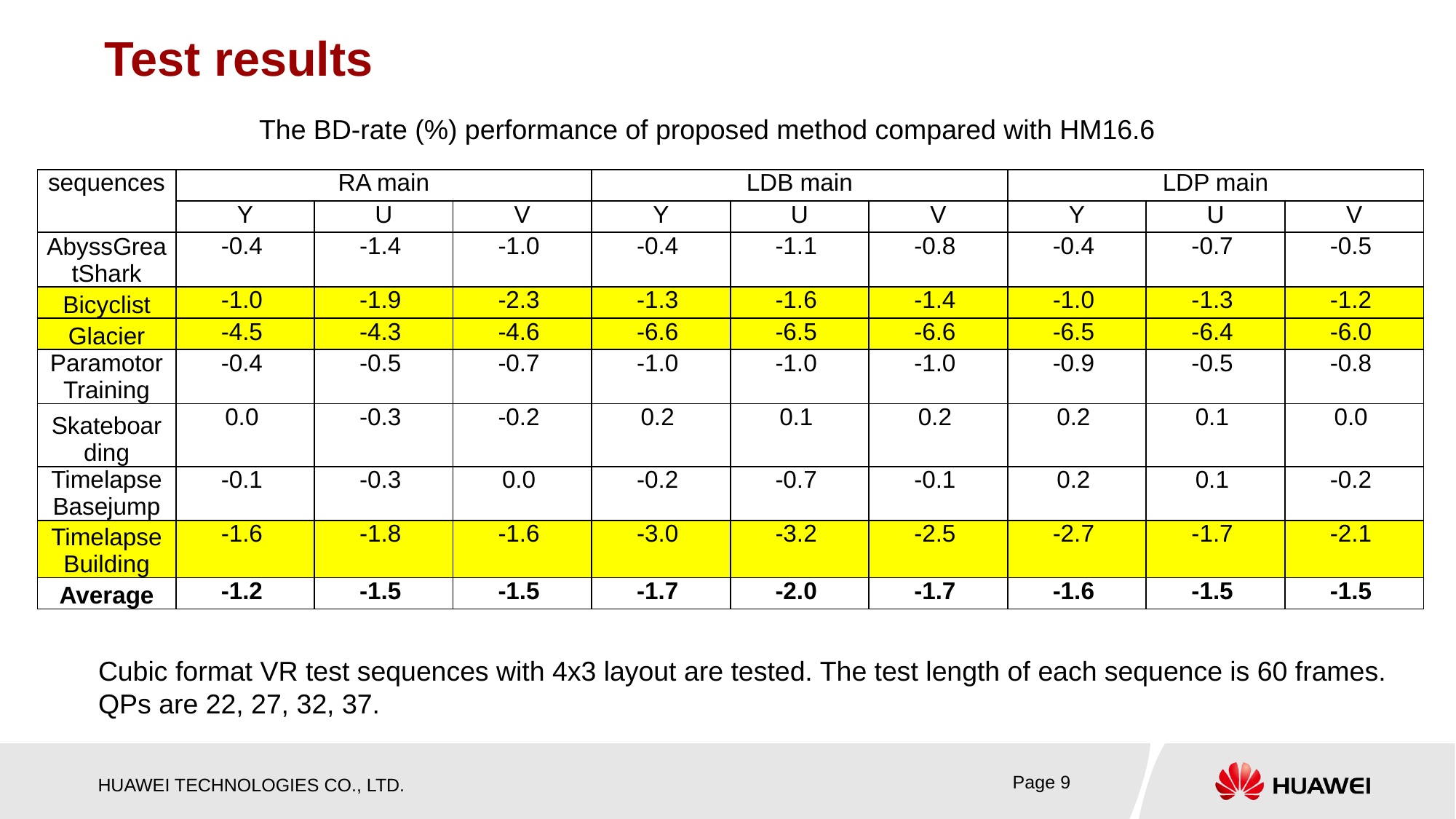

# Test results
The BD-rate (%) performance of proposed method compared with HM16.6
| sequences | RA main |  |  | LDB main |  |  | LDP main |  |  |
| --- | --- | --- | --- | --- | --- | --- | --- | --- | --- |
|  | Y | U | V | Y | U | V | Y | U | V |
| AbyssGreatShark | -0.4 | -1.4 | -1.0 | -0.4 | -1.1 | -0.8 | -0.4 | -0.7 | -0.5 |
| Bicyclist | -1.0 | -1.9 | -2.3 | -1.3 | -1.6 | -1.4 | -1.0 | -1.3 | -1.2 |
| Glacier | -4.5 | -4.3 | -4.6 | -6.6 | -6.5 | -6.6 | -6.5 | -6.4 | -6.0 |
| ParamotorTraining | -0.4 | -0.5 | -0.7 | -1.0 | -1.0 | -1.0 | -0.9 | -0.5 | -0.8 |
| Skateboarding | 0.0 | -0.3 | -0.2 | 0.2 | 0.1 | 0.2 | 0.2 | 0.1 | 0.0 |
| TimelapseBasejump | -0.1 | -0.3 | 0.0 | -0.2 | -0.7 | -0.1 | 0.2 | 0.1 | -0.2 |
| TimelapseBuilding | -1.6 | -1.8 | -1.6 | -3.0 | -3.2 | -2.5 | -2.7 | -1.7 | -2.1 |
| Average | -1.2 | -1.5 | -1.5 | -1.7 | -2.0 | -1.7 | -1.6 | -1.5 | -1.5 |
Cubic format VR test sequences with 4x3 layout are tested. The test length of each sequence is 60 frames.
QPs are 22, 27, 32, 37.